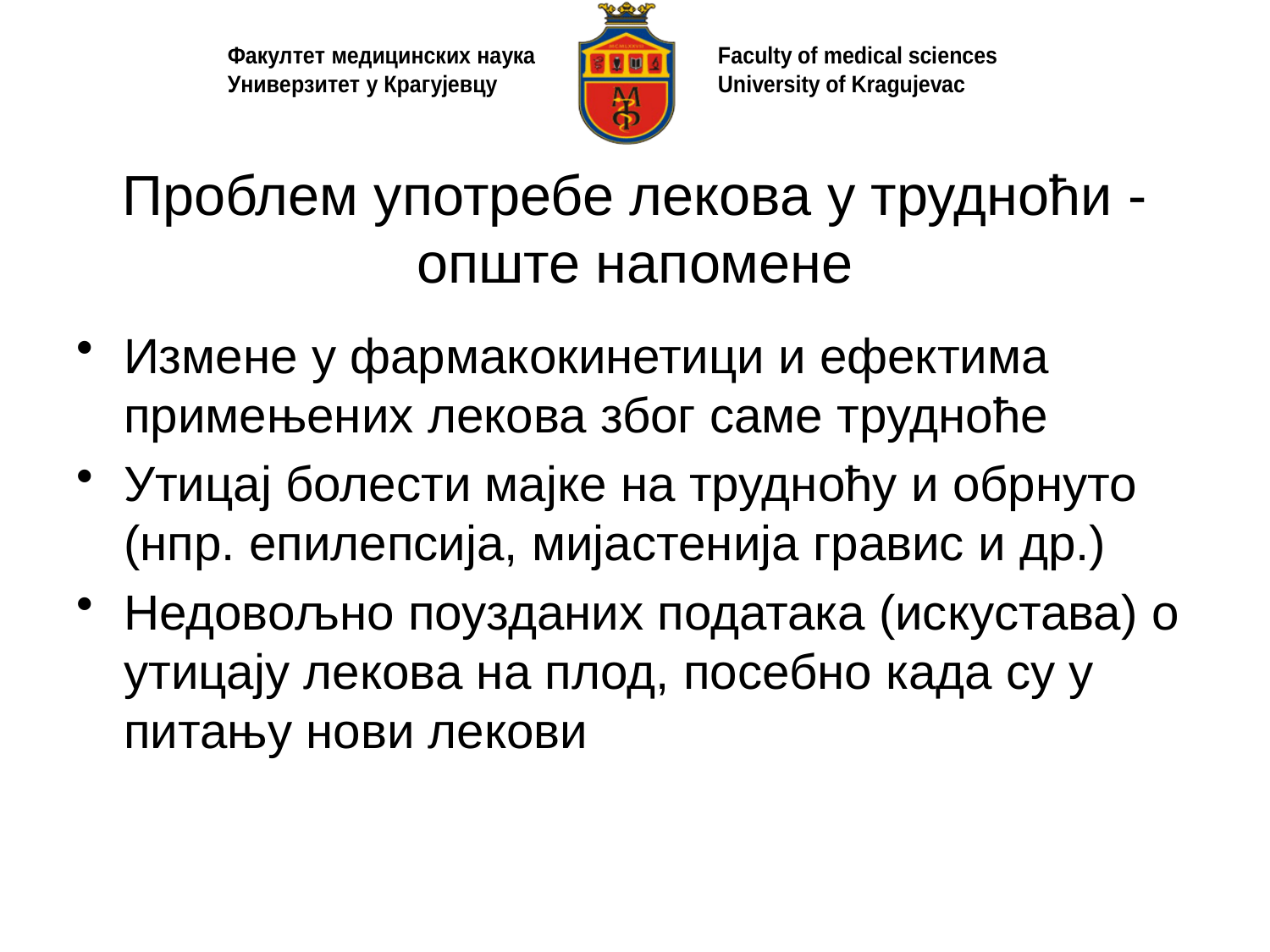

# Проблем употребе лекова у трудноћи - опште напомене
Измене у фармакокинетици и ефектима  примењених лекова због саме трудноће
Утицај болести мајке на трудноћу и обрнуто (нпр. епилепсија, мијастенија гравис и др.)
Недовољно поузданих података (искустава) о утицају лекова на плод, посебно када су у питању нови лекови